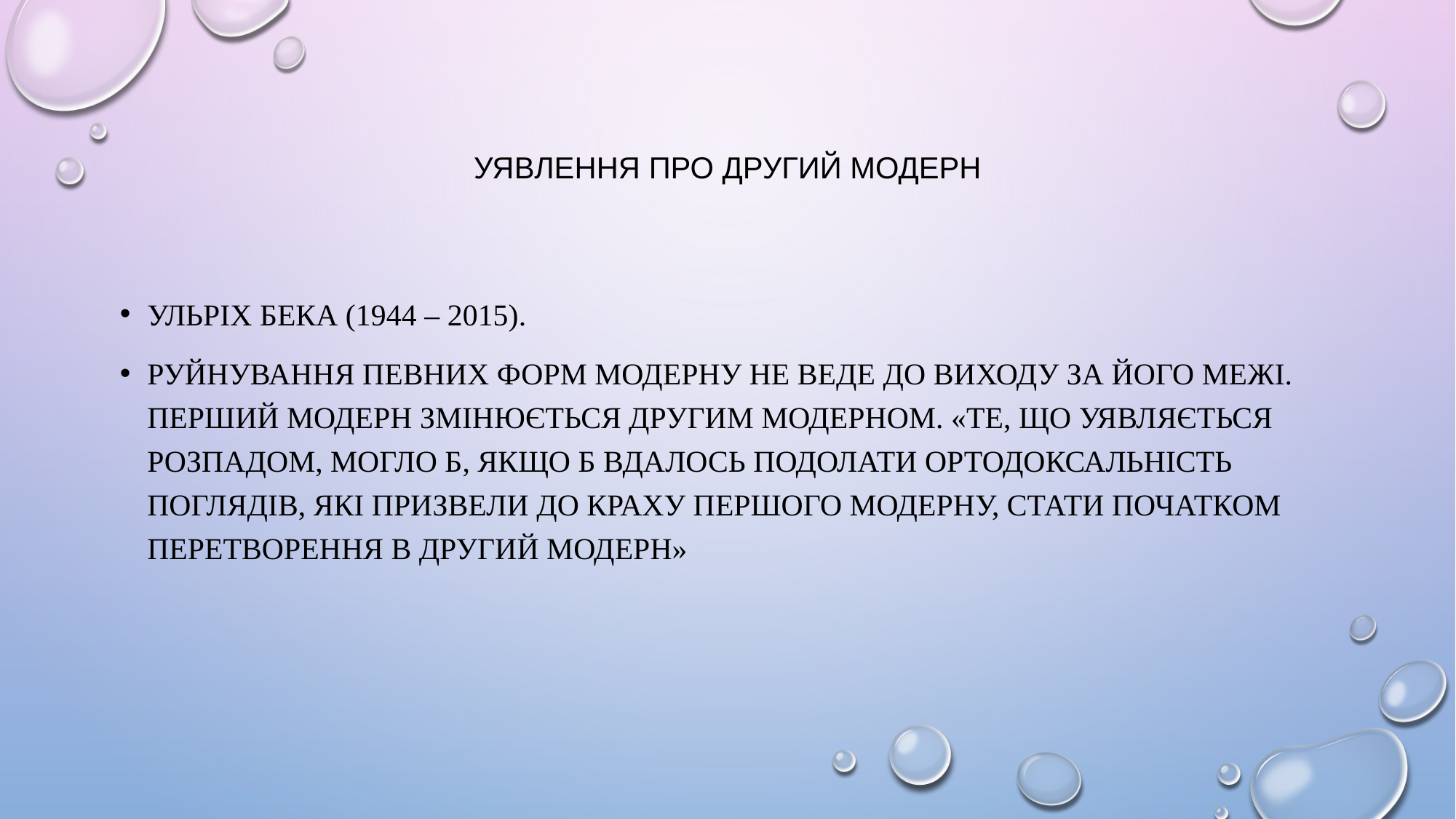

# уявлення про другий модерн
Ульріх Бека (1944 – 2015).
Руйнування певних форм Модерну не веде до виходу за його межі. Перший модерн змінюється Другим модерном. «Те, що уявляється розпадом, могло б, якщо б вдалось подолати ортодоксальність поглядів, які призвели до краху Першого модерну, стати початком перетворення в Другий модерн»